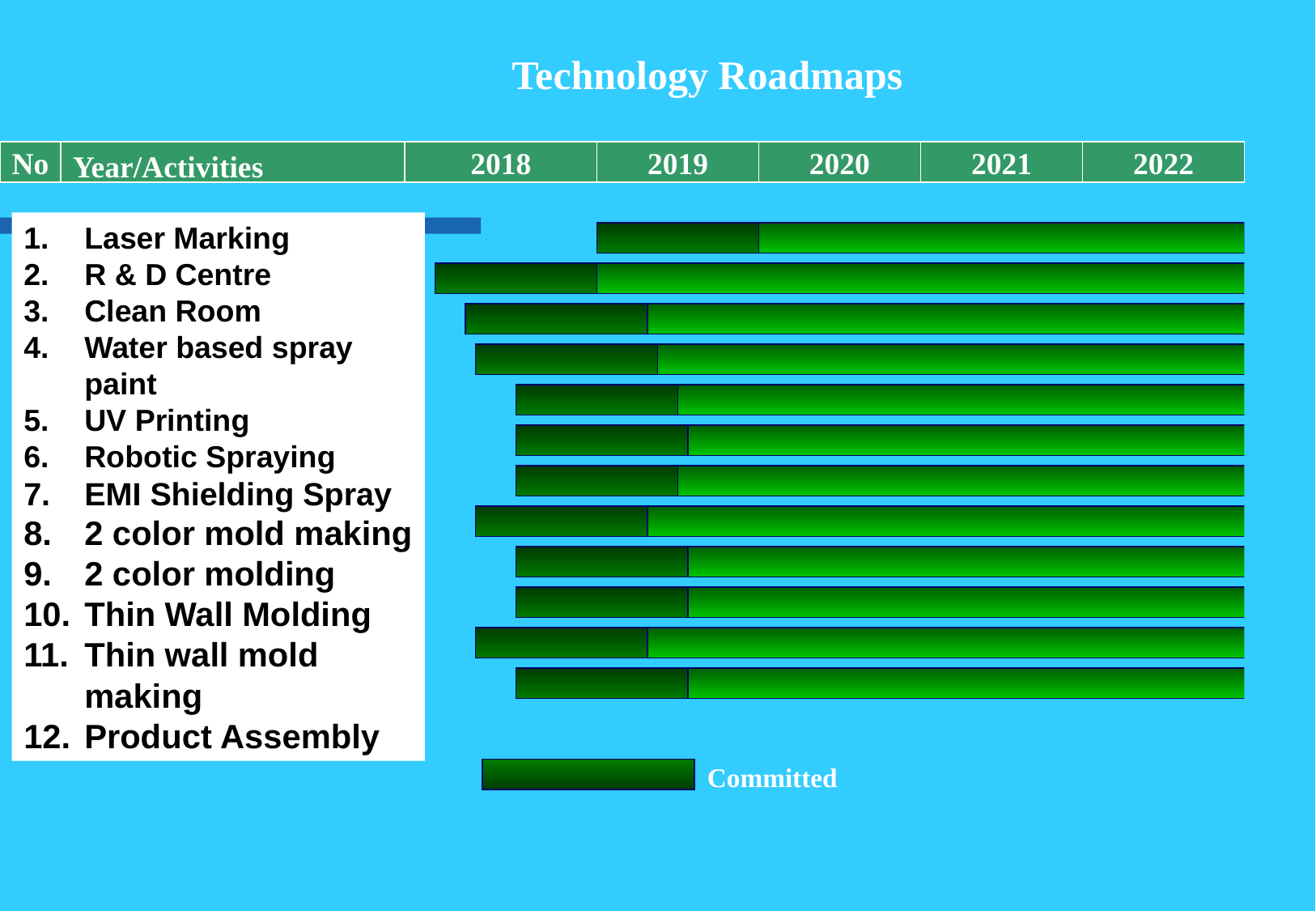

Technology Roadmaps

No
Year/Activities
2018
2019
2020
2021
2022
Laser Marking
R & D Centre
Clean Room
Water based spray paint
UV Printing
Robotic Spraying
EMI Shielding Spray
2 color mold making
2 color molding
Thin Wall Molding
Thin wall mold making
Product Assembly

Committed